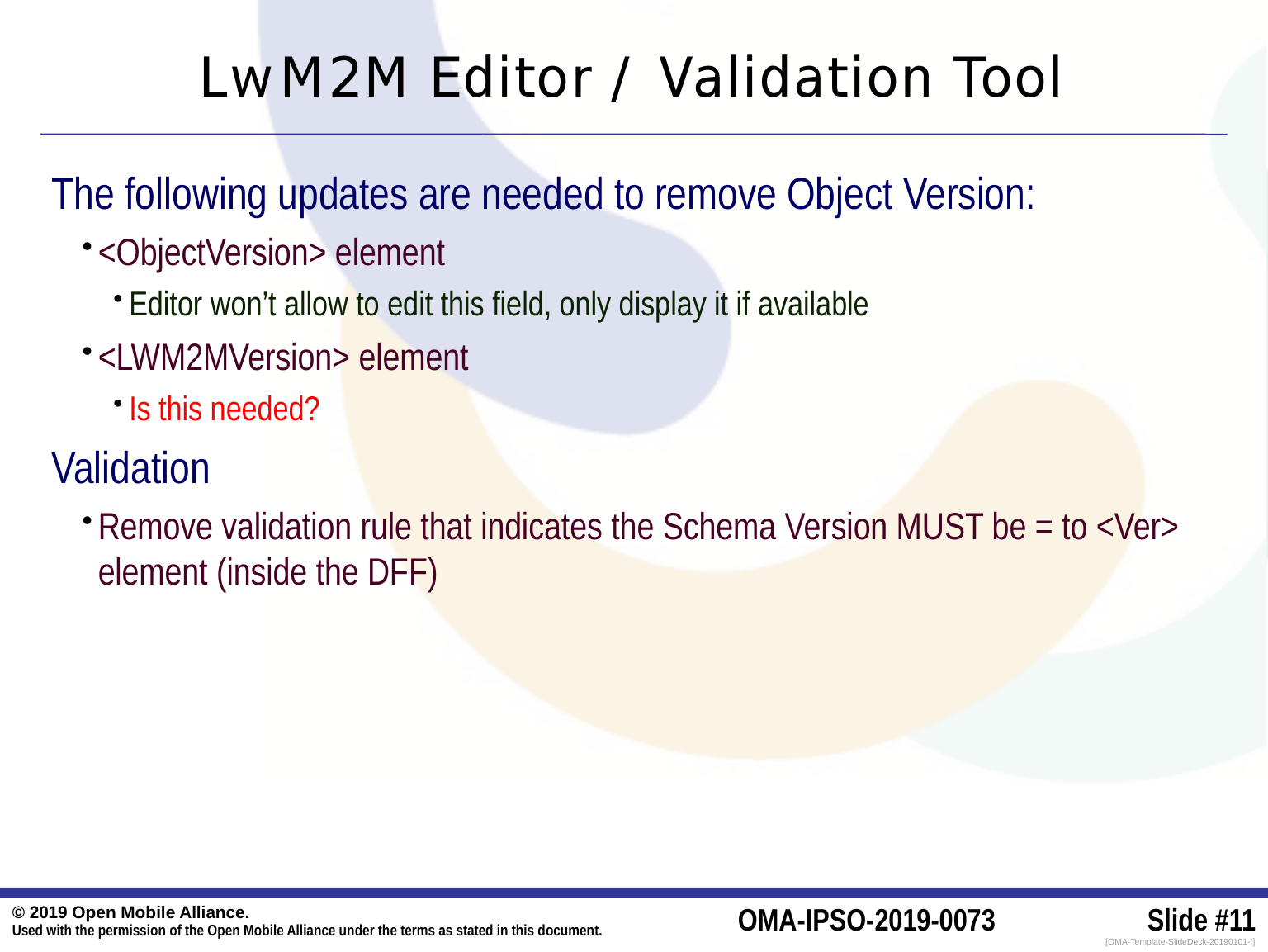

# LwM2M Editor / Validation Tool
The following updates are needed to remove Object Version:
<ObjectVersion> element
Editor won’t allow to edit this field, only display it if available
<LWM2MVersion> element
Is this needed?
Validation
Remove validation rule that indicates the Schema Version MUST be = to <Ver> element (inside the DFF)